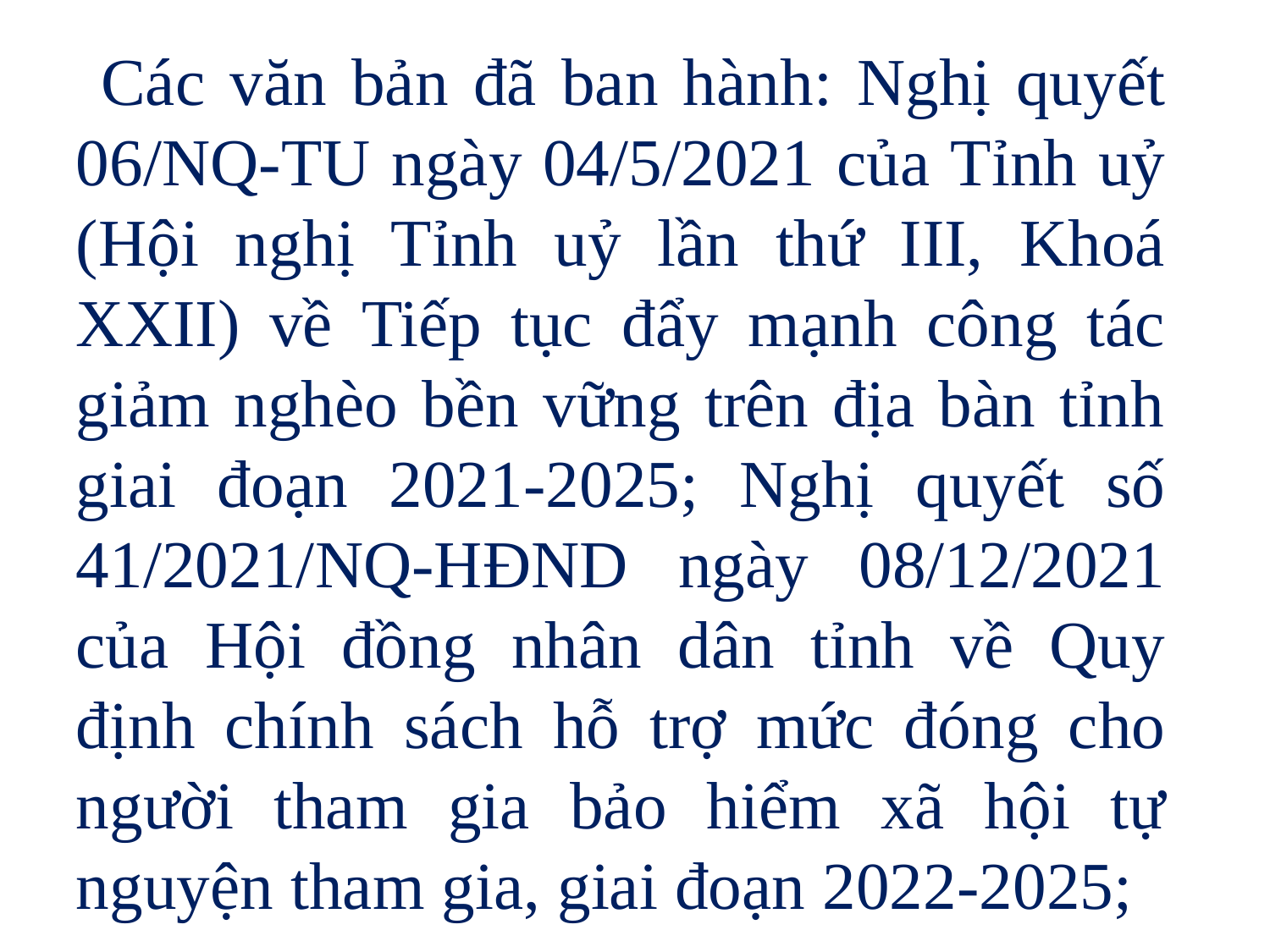

Các văn bản đã ban hành: Nghị quyết 06/NQ-TU ngày 04/5/2021 của Tỉnh uỷ (Hội nghị Tỉnh uỷ lần thứ III, Khoá XXII) về Tiếp tục đẩy mạnh công tác giảm nghèo bền vững trên địa bàn tỉnh giai đoạn 2021-2025; Nghị quyết số 41/2021/NQ-HĐND ngày 08/12/2021 của Hội đồng nhân dân tỉnh về Quy định chính sách hỗ trợ mức đóng cho người tham gia bảo hiểm xã hội tự nguyện tham gia, giai đoạn 2022-2025;